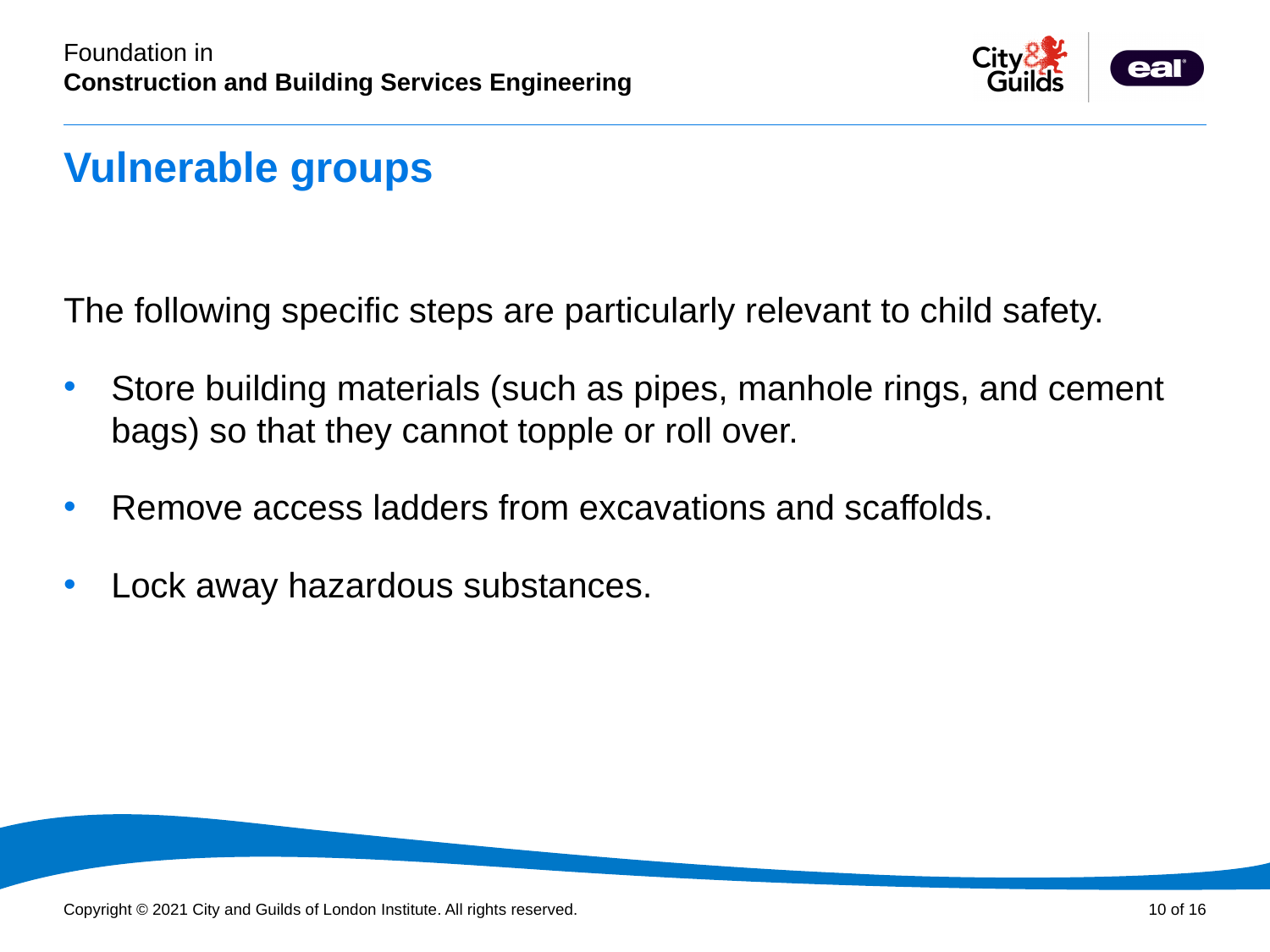

# Vulnerable groups

The following specific steps are particularly relevant to child safety.
Store building materials (such as pipes, manhole rings, and cement bags) so that they cannot topple or roll over.
Remove access ladders from excavations and scaffolds.
Lock away hazardous substances.